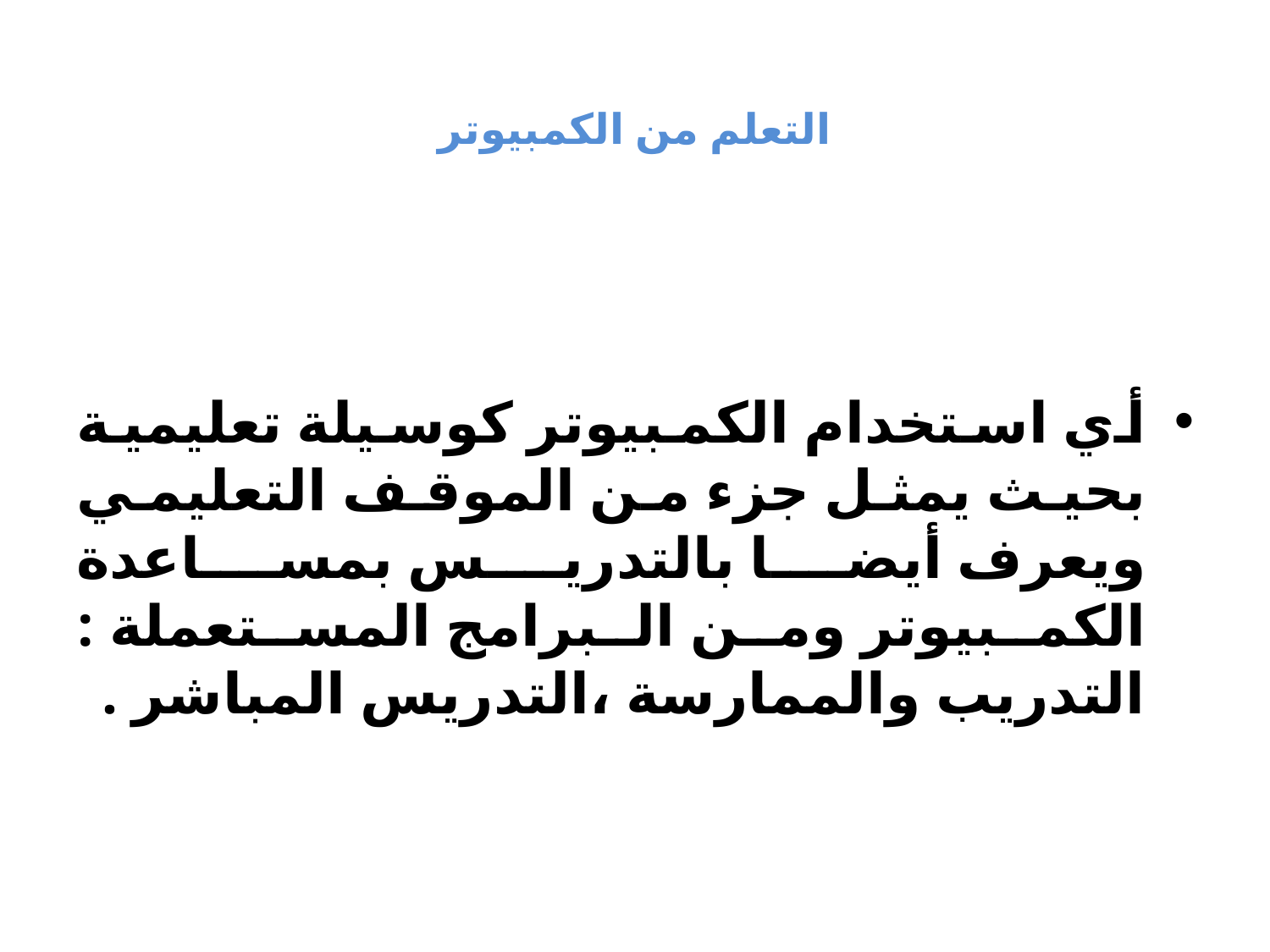

# التعلم من الكمبيوتر

أي استخدام الكمبيوتر كوسيلة تعليمية بحيث يمثل جزء من الموقف التعليمي ويعرف أيضا بالتدريس بمساعدة الكمبيوتر ومن البرامج المستعملة : التدريب والممارسة ،التدريس المباشر .